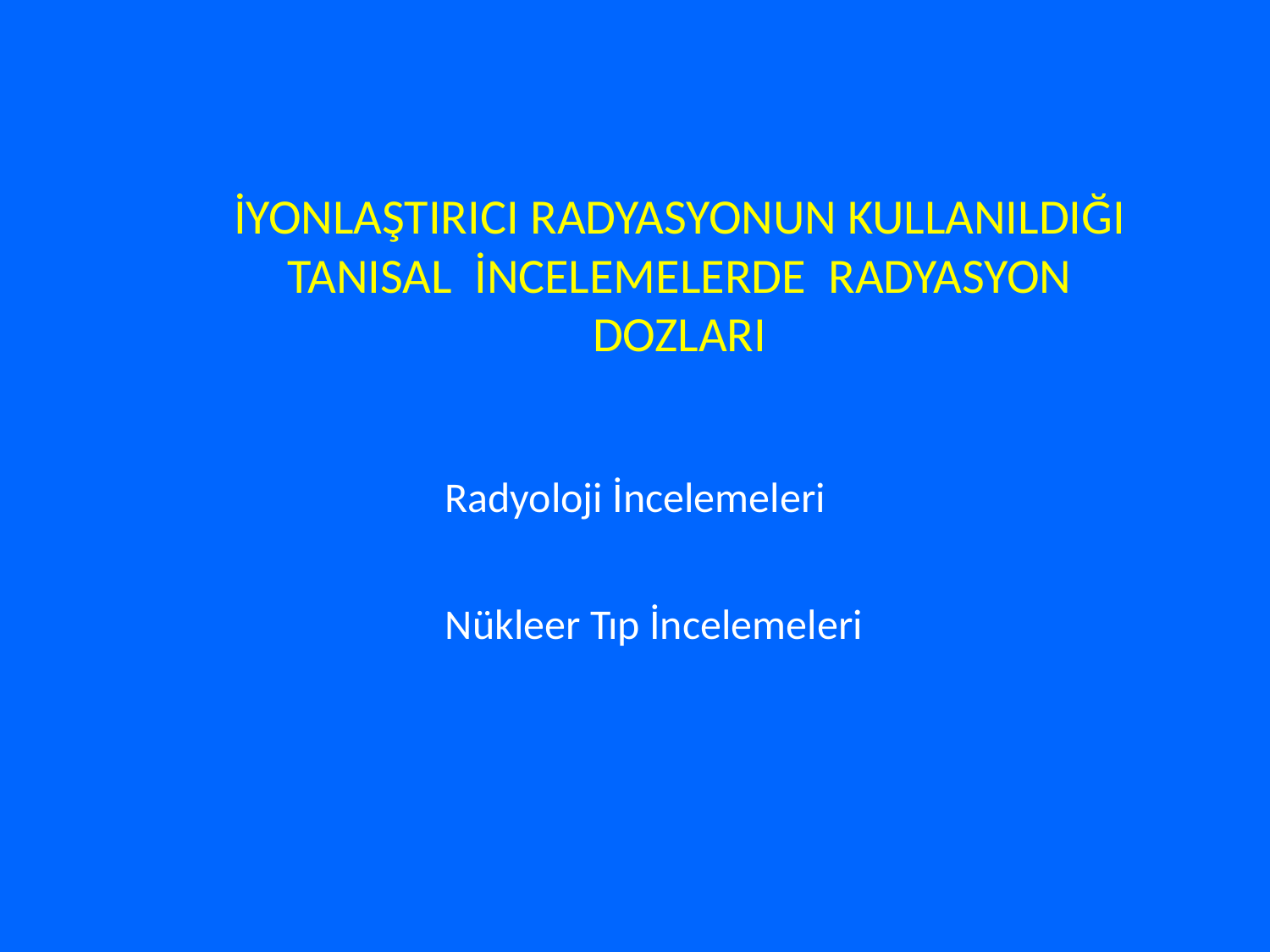

İYONLAŞTIRICI RADYASYONUN KULLANILDIĞI TANISAL  İNCELEMELERDE  RADYASYON DOZLARI
Radyoloji İncelemeleri
Nükleer Tıp İncelemeleri